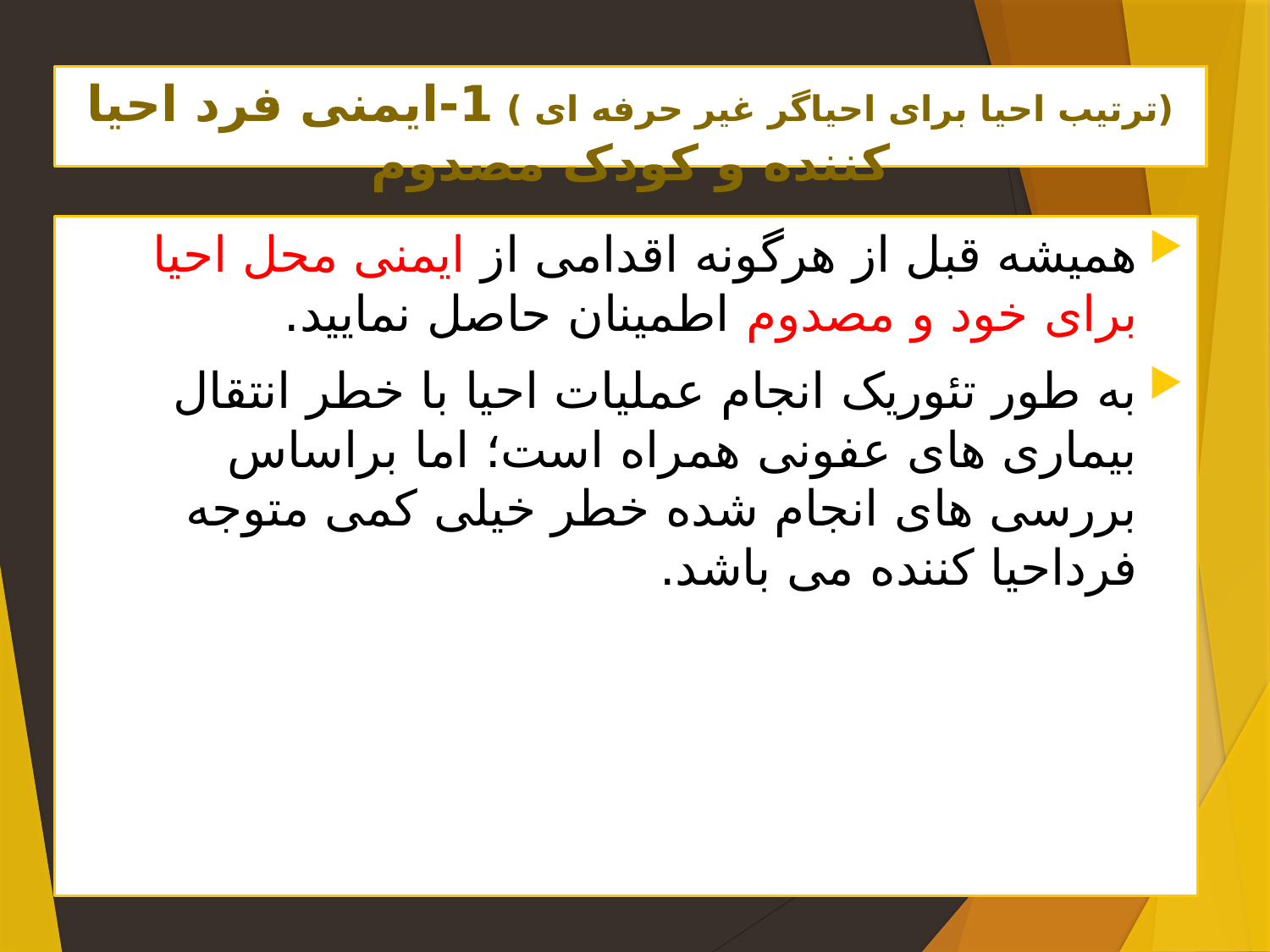

# (ترتیب احیا برای احیاگر غیر حرفه ای ) 1-ایمنی فرد احیا کننده و کودک مصدوم
همیشه قبل از هرگونه اقدامی از ایمنی محل احیا برای خود و مصدوم اطمینان حاصل نمایید.
به طور تئوریک انجام عملیات احیا با خطر انتقال بیماری های عفونی همراه است؛ اما براساس بررسی های انجام شده خطر خیلی کمی متوجه فرداحیا کننده می باشد.